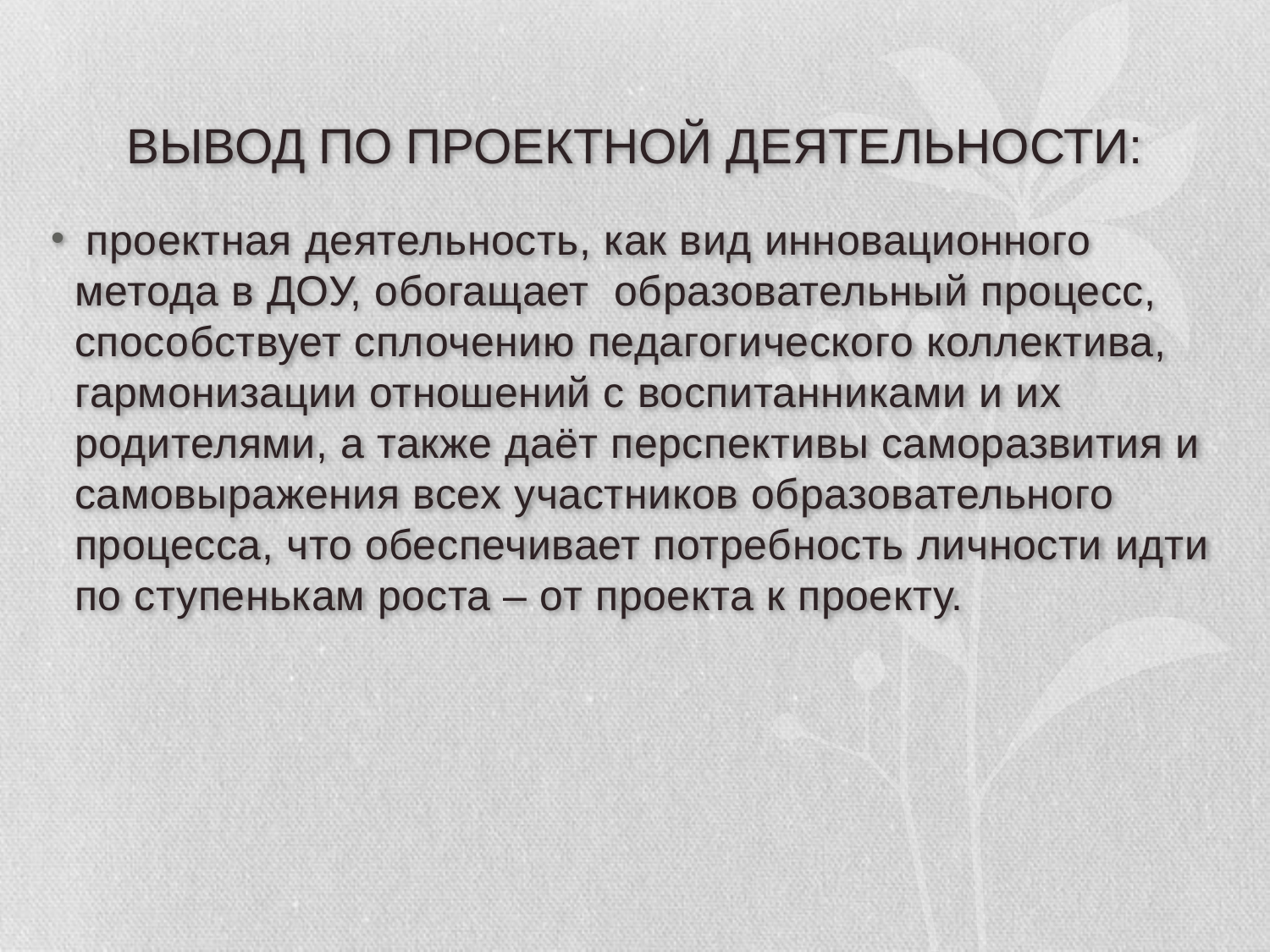

# ВЫВОД ПО ПРОЕКТНОЙ ДЕЯТЕЛЬНОСТИ:
 проектная деятельность, как вид инновационного метода в ДОУ, обогащает  образовательный процесс, способствует сплочению педагогического коллектива, гармонизации отношений с воспитанниками и их родителями, а также даёт перспективы саморазвития и самовыражения всех участников образовательного процесса, что обеспечивает потребность личности идти по ступенькам роста – от проекта к проекту.